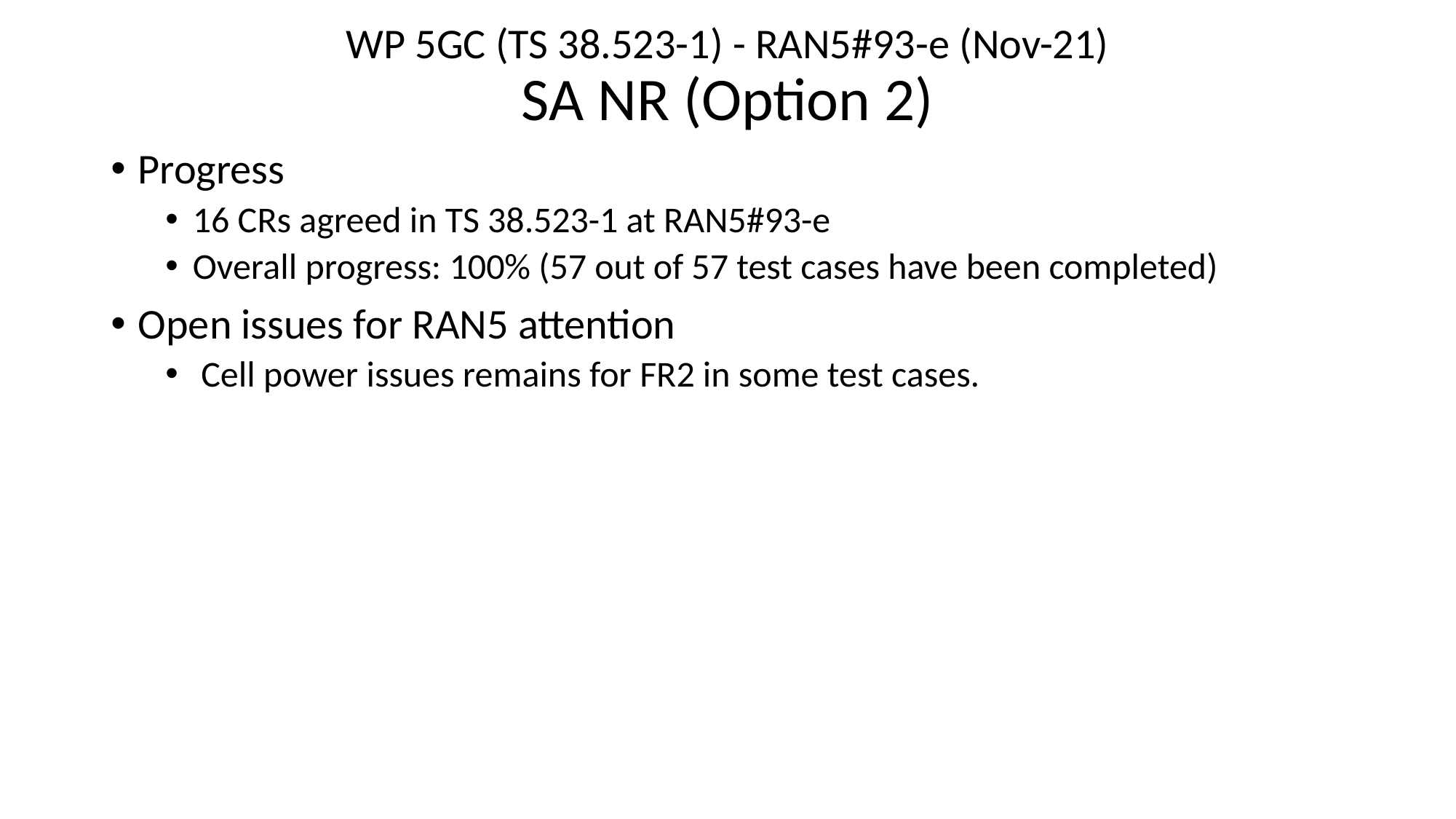

# WP 5GC (TS 38.523-1) - RAN5#93-e (Nov-21) SA NR (Option 2)
Progress
16 CRs agreed in TS 38.523-1 at RAN5#93-e
Overall progress: 100% (57 out of 57 test cases have been completed)
Open issues for RAN5 attention
 Cell power issues remains for FR2 in some test cases.